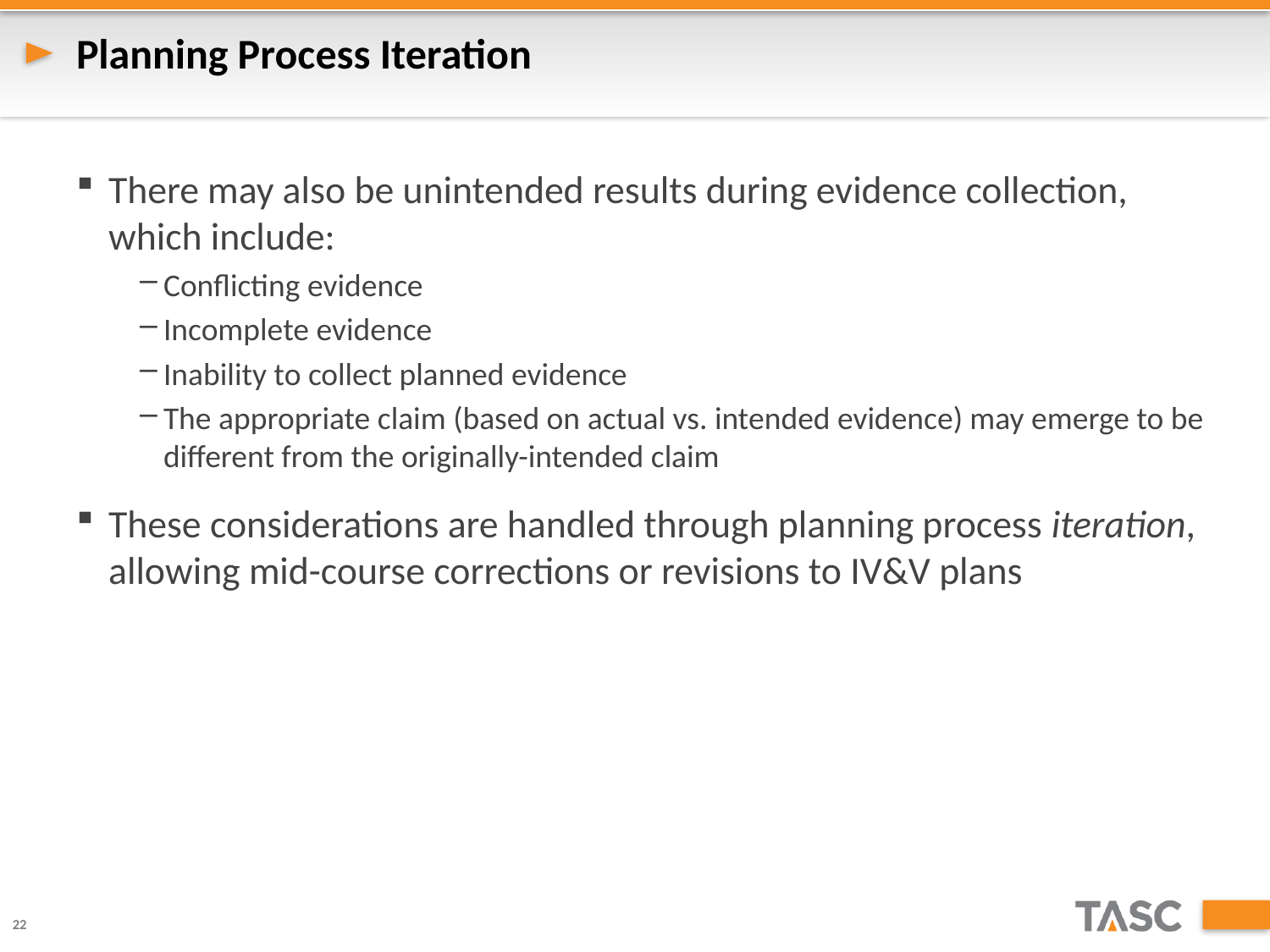

# Planning Process Iteration
There may also be unintended results during evidence collection, which include:
Conflicting evidence
Incomplete evidence
Inability to collect planned evidence
The appropriate claim (based on actual vs. intended evidence) may emerge to be different from the originally-intended claim
These considerations are handled through planning process iteration, allowing mid-course corrections or revisions to IV&V plans
22